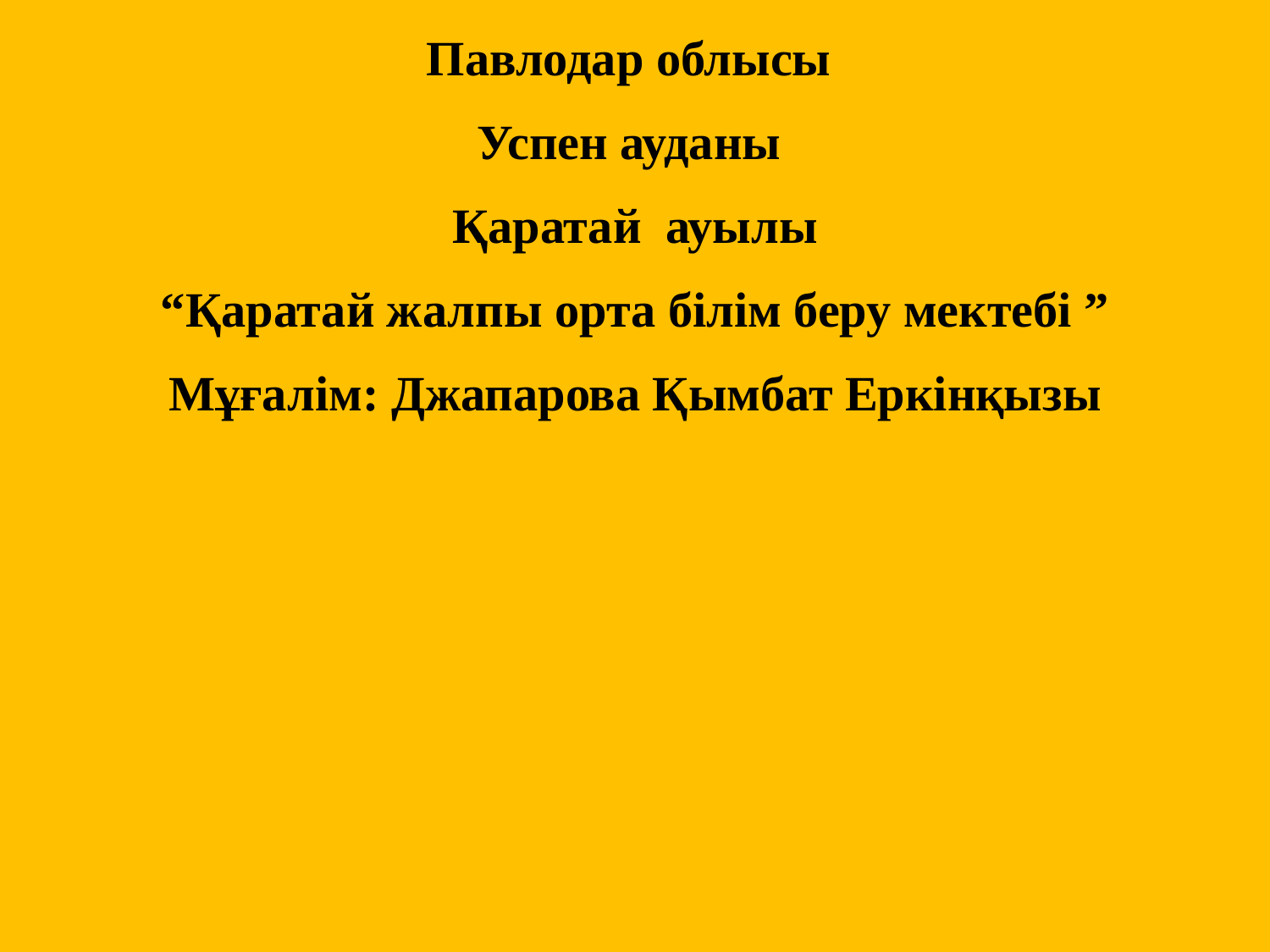

Павлодар облысы
Успен ауданы
Қаратай  ауылы
“Қаратай жалпы орта білім беру мектебі ”
Мұғалім: Джапарова Қымбат Еркінқызы